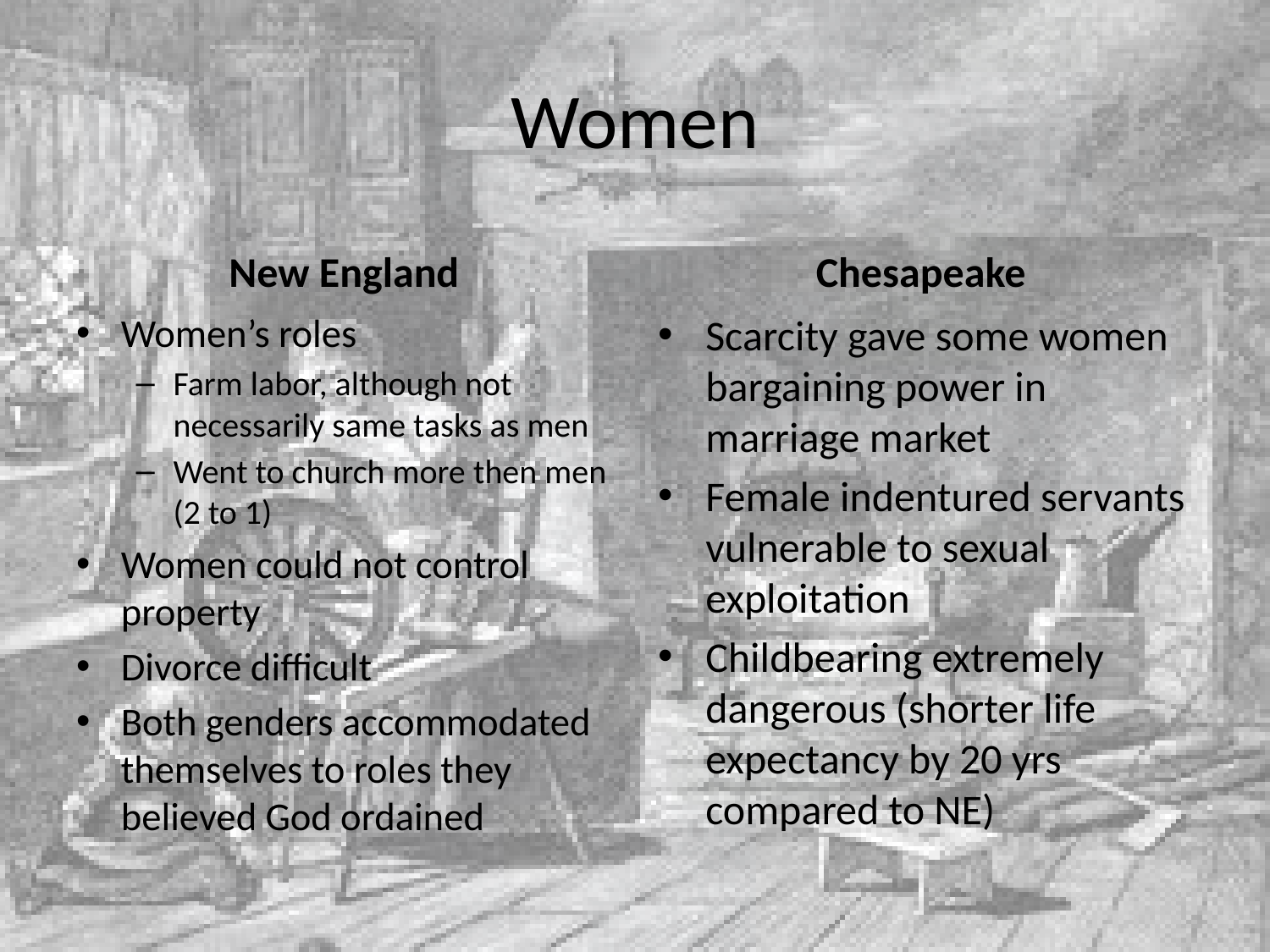

# Women
New England
Chesapeake
Women’s roles
Farm labor, although not necessarily same tasks as men
Went to church more then men (2 to 1)
Women could not control property
Divorce difficult
Both genders accommodated themselves to roles they believed God ordained
Scarcity gave some women bargaining power in marriage market
Female indentured servants vulnerable to sexual exploitation
Childbearing extremely dangerous (shorter life expectancy by 20 yrs compared to NE)